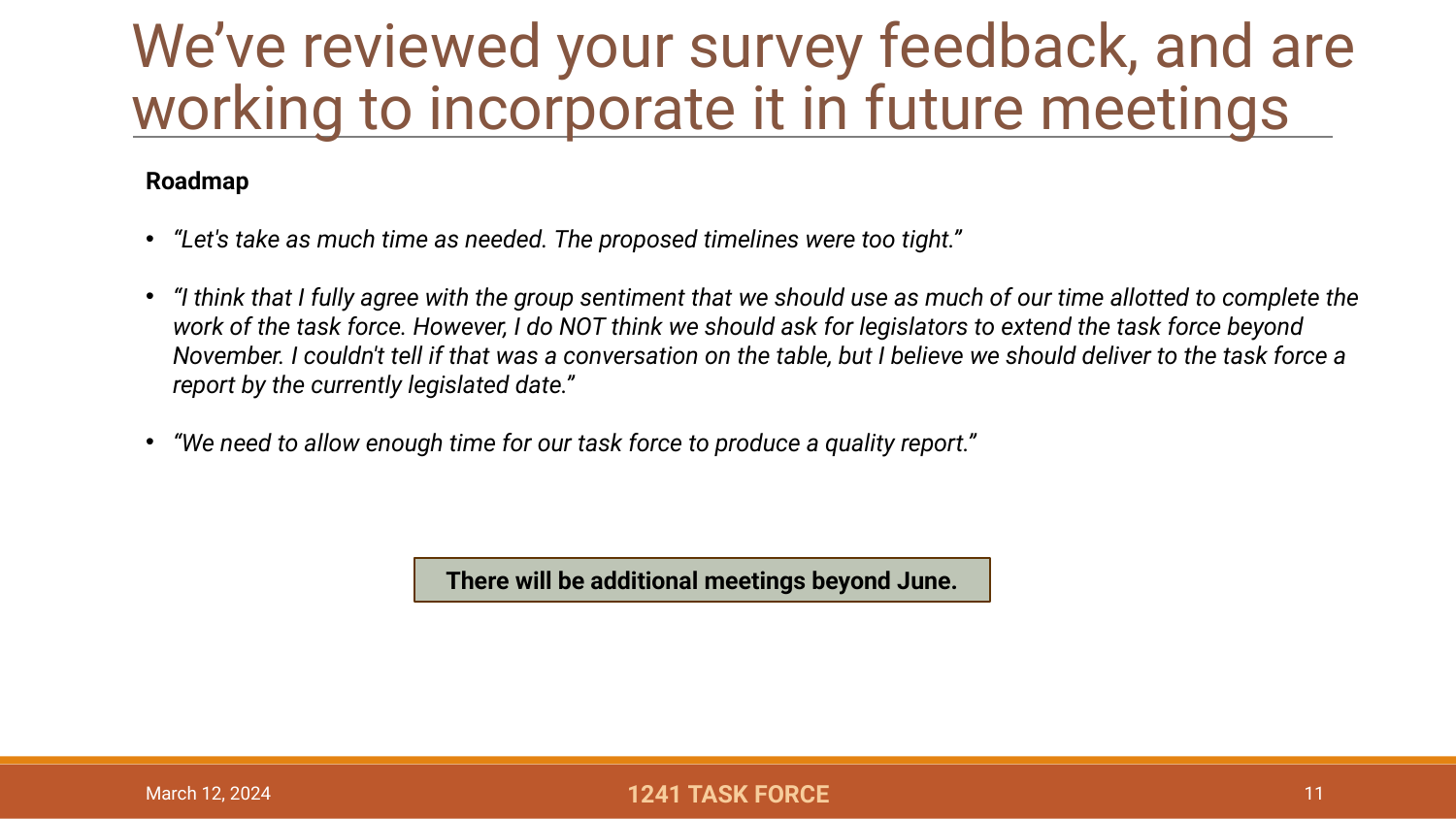

# We’ve reviewed your survey feedback, and are working to incorporate it in future meetings
Roadmap

“Let's take as much time as needed. The proposed timelines were too tight.”

“I think that I fully agree with the group sentiment that we should use as much of our time allotted to complete the work of the task force. However, I do NOT think we should ask for legislators to extend the task force beyond November. I couldn't tell if that was a conversation on the table, but I believe we should deliver to the task force a report by the currently legislated date.”

“We need to allow enough time for our task force to produce a quality report.”

There will be additional meetings beyond June.
March 12, 2024
1241 TASK FORCE
11